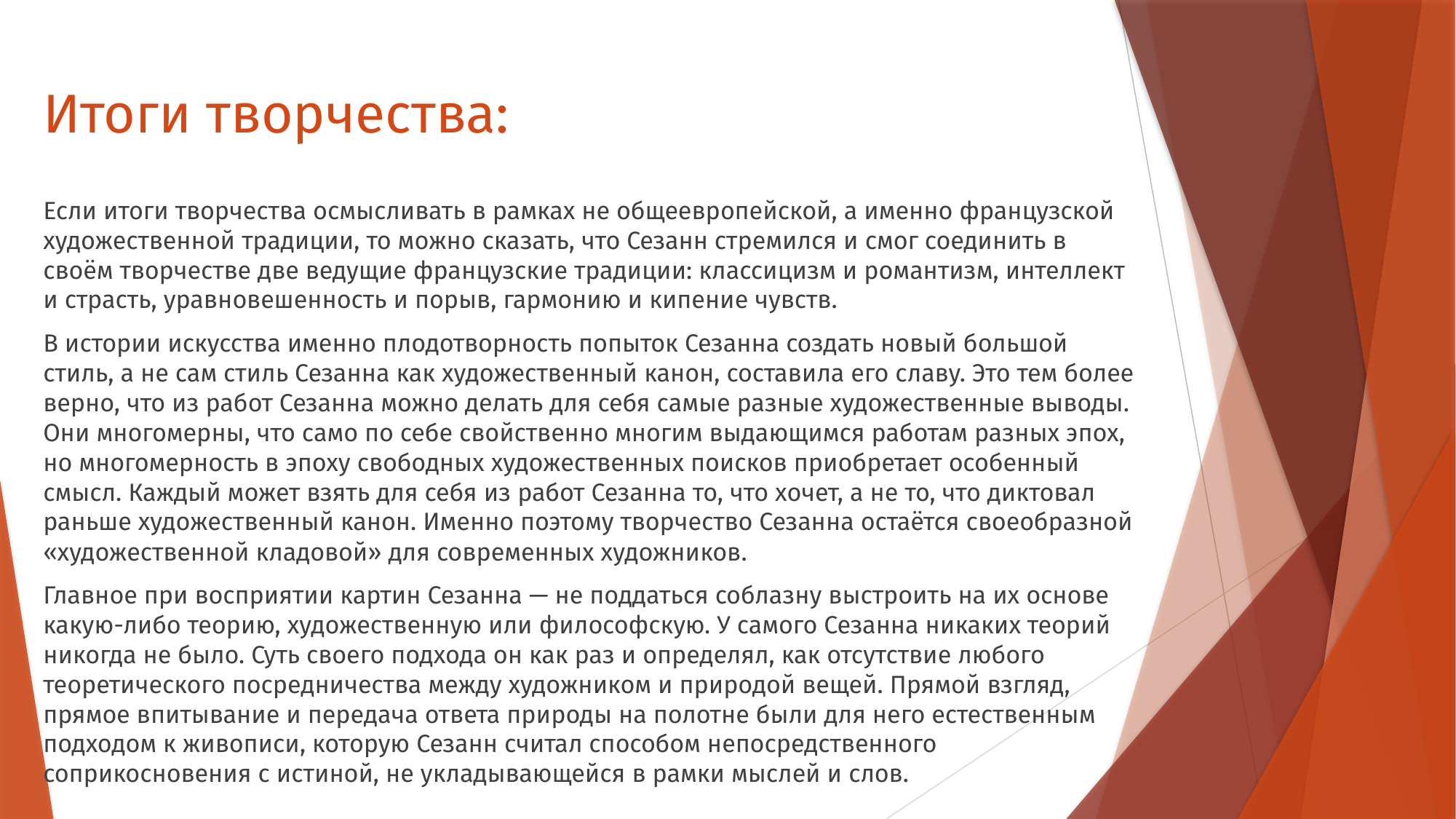

# Итоги творчества:
Если итоги творчества осмысливать в рамках не общеевропейской, а именно французской художественной традиции, то можно сказать, что Сезанн стремился и смог соединить в своём творчестве две ведущие французские традиции: классицизм и романтизм, интеллект и страсть, уравновешенность и порыв, гармонию и кипение чувств.
В истории искусства именно плодотворность попыток Сезанна создать новый большой стиль, а не сам стиль Сезанна как художественный канон, составила его славу. Это тем более верно, что из работ Сезанна можно делать для себя самые разные художественные выводы. Они многомерны, что само по себе свойственно многим выдающимся работам разных эпох, но многомерность в эпоху свободных художественных поисков приобретает особенный смысл. Каждый может взять для себя из работ Сезанна то, что хочет, а не то, что диктовал раньше художественный канон. Именно поэтому творчество Сезанна остаётся своеобразной «художественной кладовой» для современных художников.
Главное при восприятии картин Сезанна — не поддаться соблазну выстроить на их основе какую-либо теорию, художественную или философскую. У самого Сезанна никаких теорий никогда не было. Суть своего подхода он как раз и определял, как отсутствие любого теоретического посредничества между художником и природой вещей. Прямой взгляд, прямое впитывание и передача ответа природы на полотне были для него естественным подходом к живописи, которую Сезанн считал способом непосредственного соприкосновения с истиной, не укладывающейся в рамки мыслей и слов.